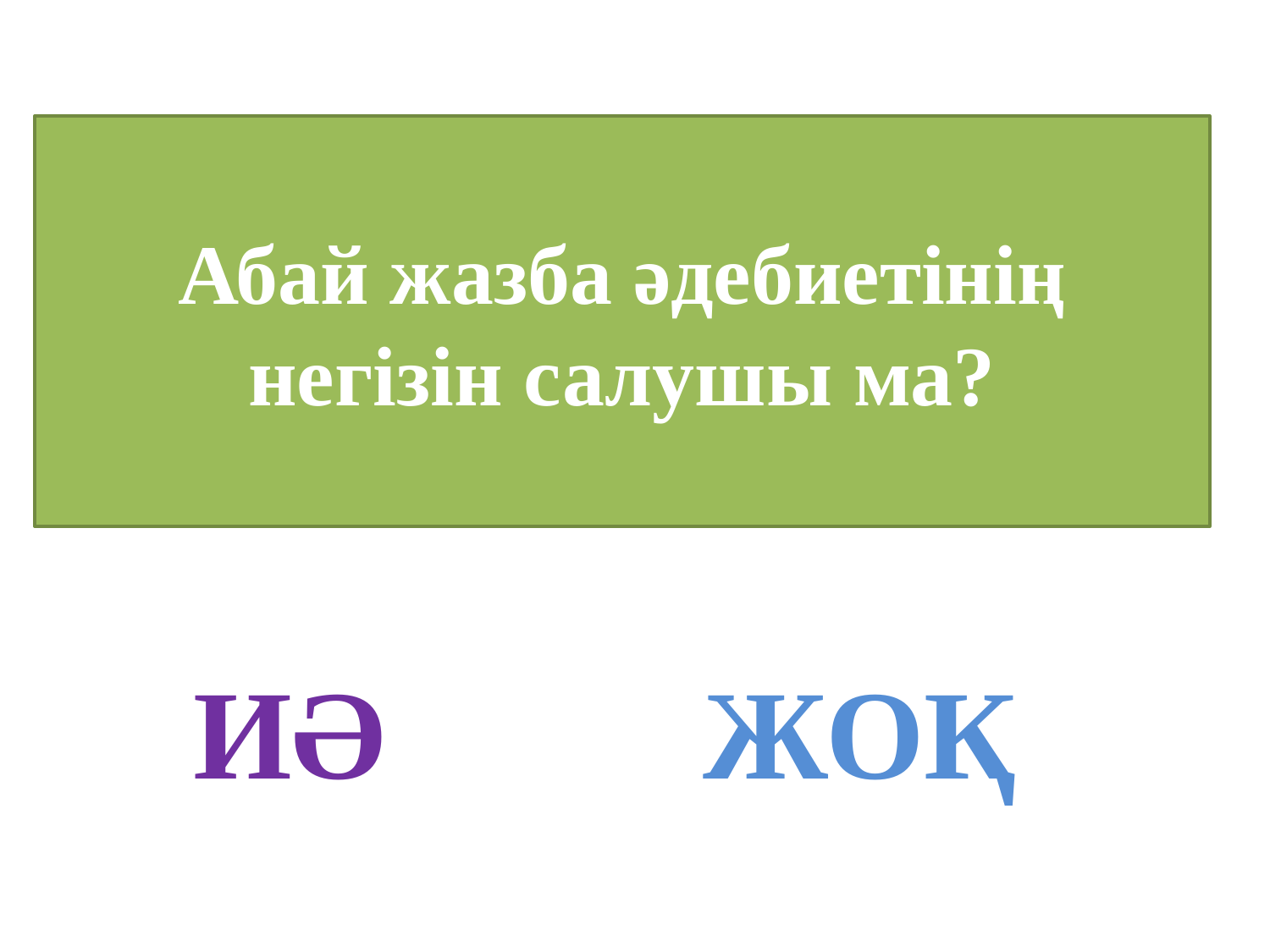

# Абай жазба әдебиетінің негізін салушы ма?
ИӘ          ЖОҚ